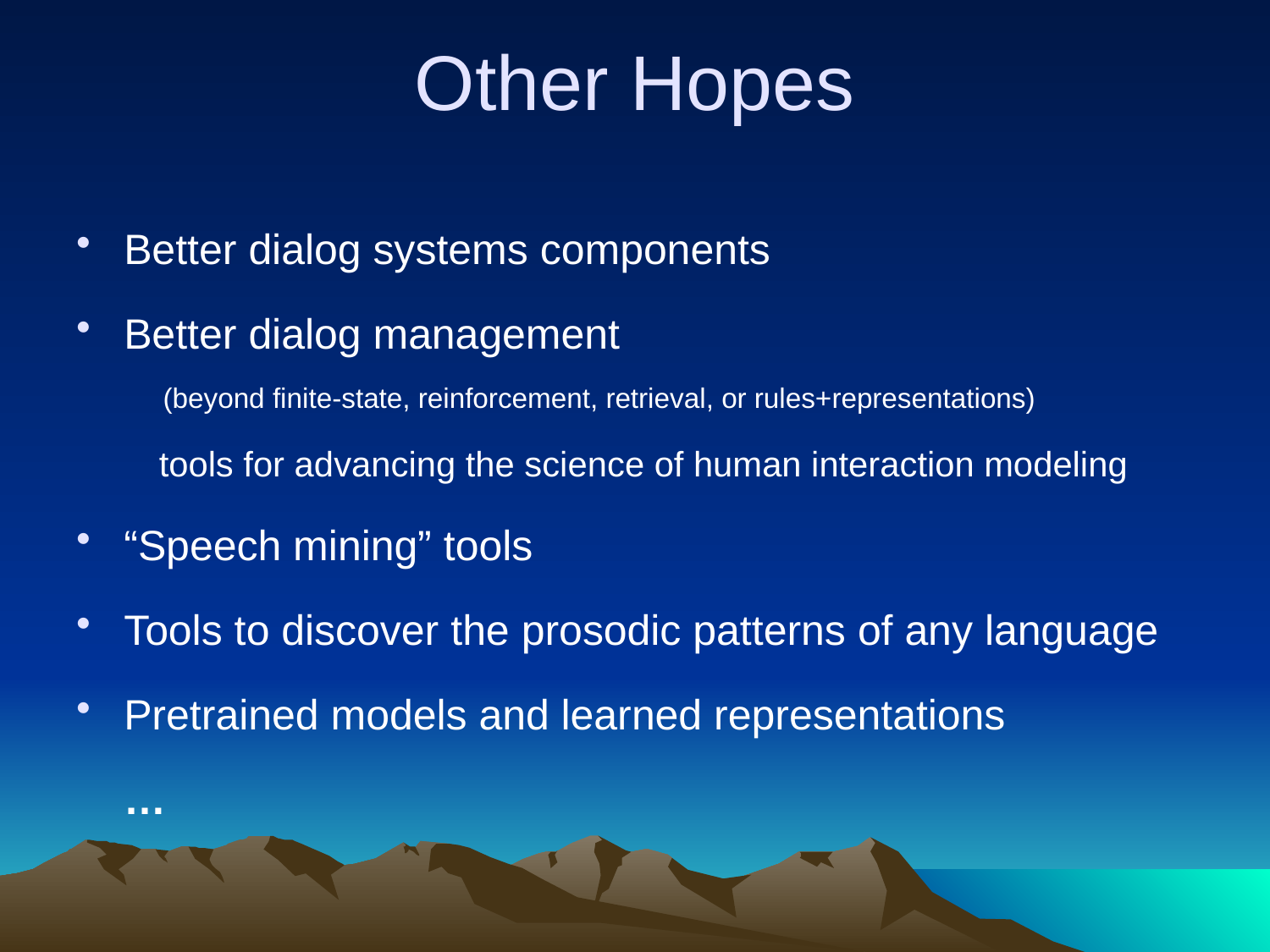

# Other Hopes
Better dialog systems components
Better dialog management
   (beyond finite-state, reinforcement, retrieval, or rules+representations)
  tools for advancing the science of human interaction modeling
“Speech mining” tools
Tools to discover the prosodic patterns of any language
Pretrained models and learned representations
    …